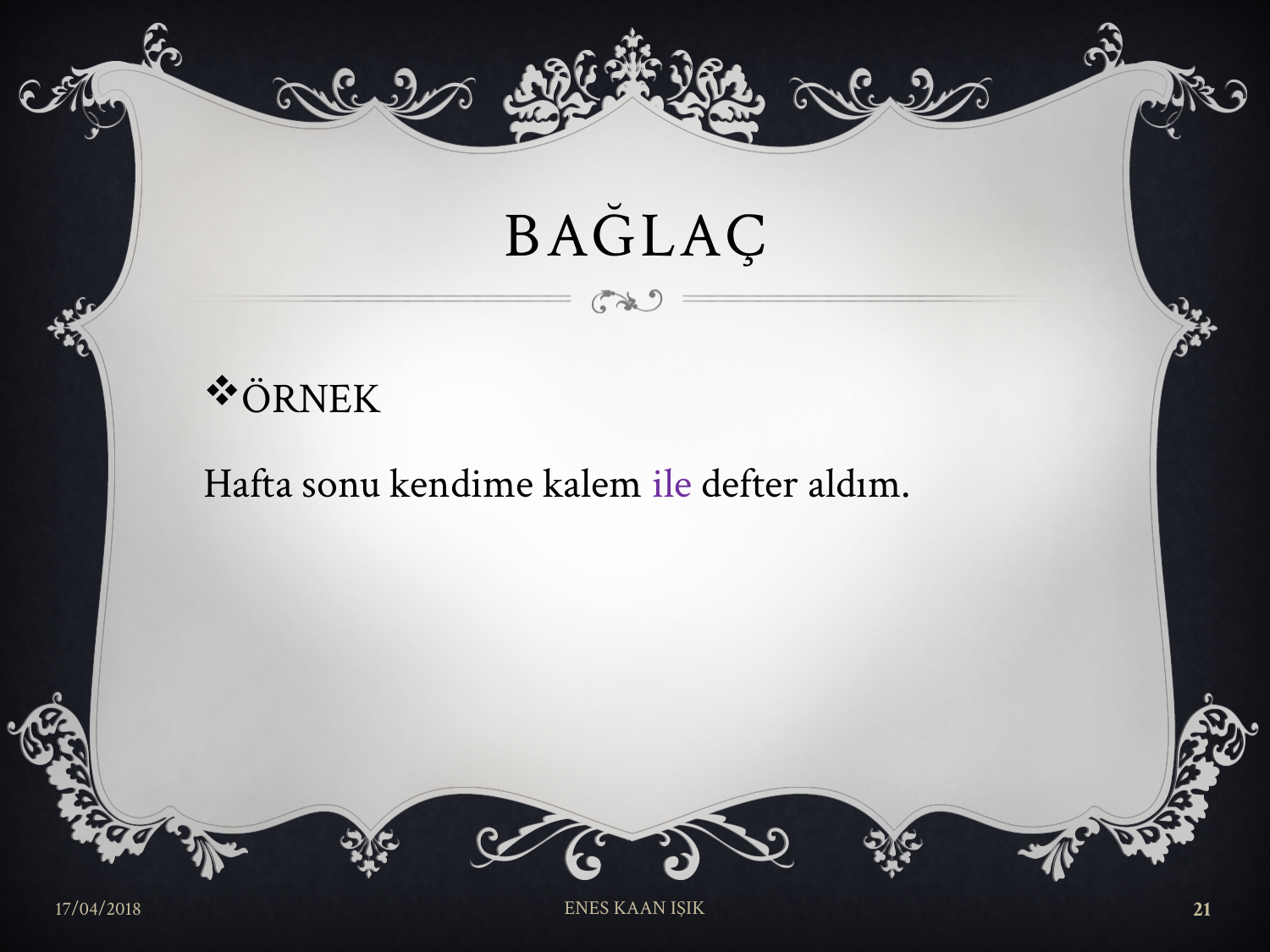

# BAĞLAÇ
ÖRNEK
Hafta sonu kendime kalem ile defter aldım.
17/04/2018
ENES KAAN IŞIK
21